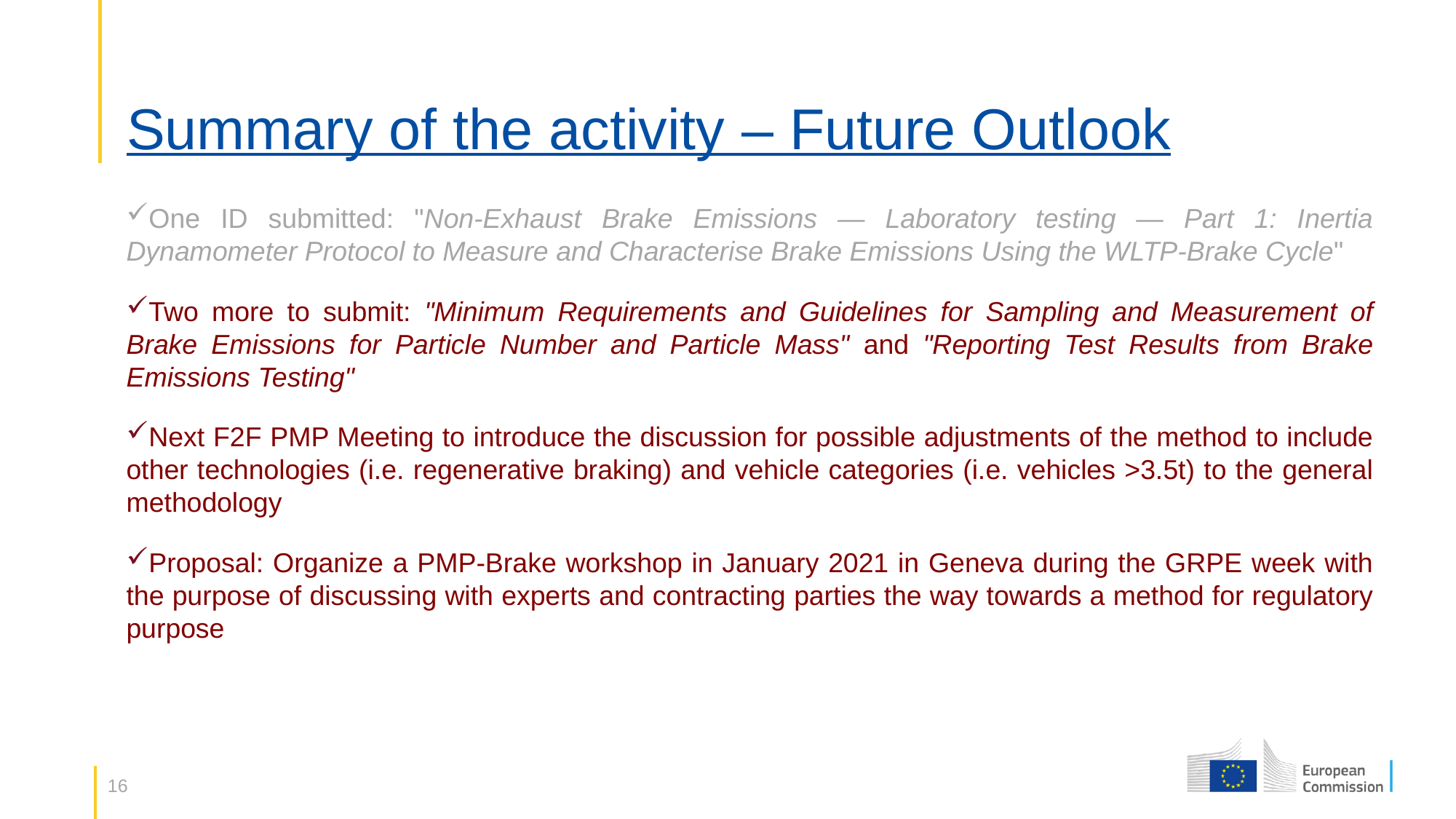

# Summary of the activity – Future Outlook
One ID submitted: "Non-Exhaust Brake Emissions — Laboratory testing — Part 1: Inertia Dynamometer Protocol to Measure and Characterise Brake Emissions Using the WLTP-Brake Cycle"
Two more to submit: "Minimum Requirements and Guidelines for Sampling and Measurement of Brake Emissions for Particle Number and Particle Mass" and "Reporting Test Results from Brake Emissions Testing"
Next F2F PMP Meeting to introduce the discussion for possible adjustments of the method to include other technologies (i.e. regenerative braking) and vehicle categories (i.e. vehicles >3.5t) to the general methodology
Proposal: Organize a PMP-Brake workshop in January 2021 in Geneva during the GRPE week with the purpose of discussing with experts and contracting parties the way towards a method for regulatory purpose